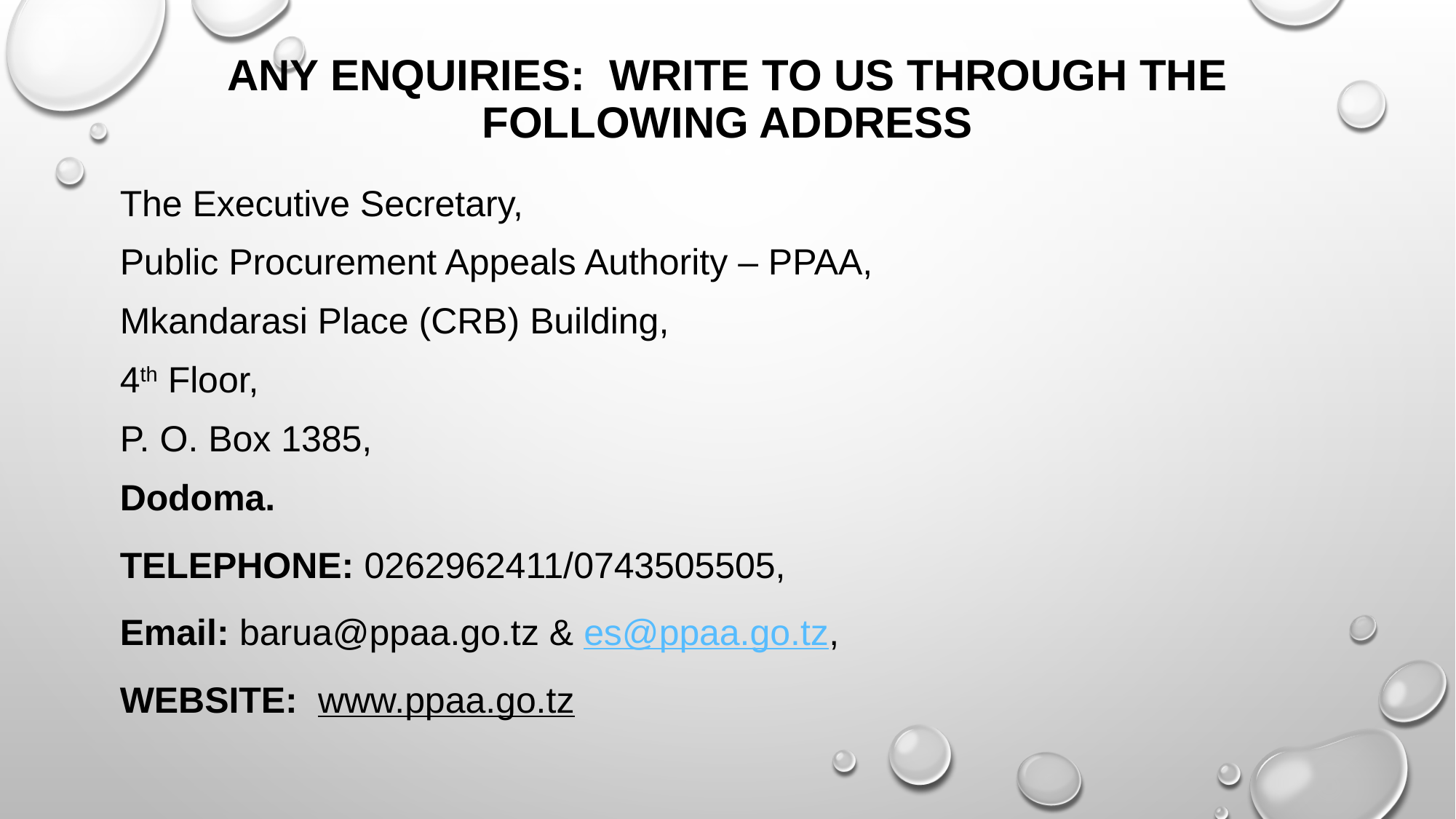

# Any Enquiries:  Write to us through the following address
The Executive Secretary,
Public Procurement Appeals Authority – PPAA,
Mkandarasi Place (CRB) Building,
4th Floor,
P. O. Box 1385,
Dodoma.
Telephone: 0262962411/0743505505,
Email: barua@ppaa.go.tz & es@ppaa.go.tz,
Website:  www.ppaa.go.tz